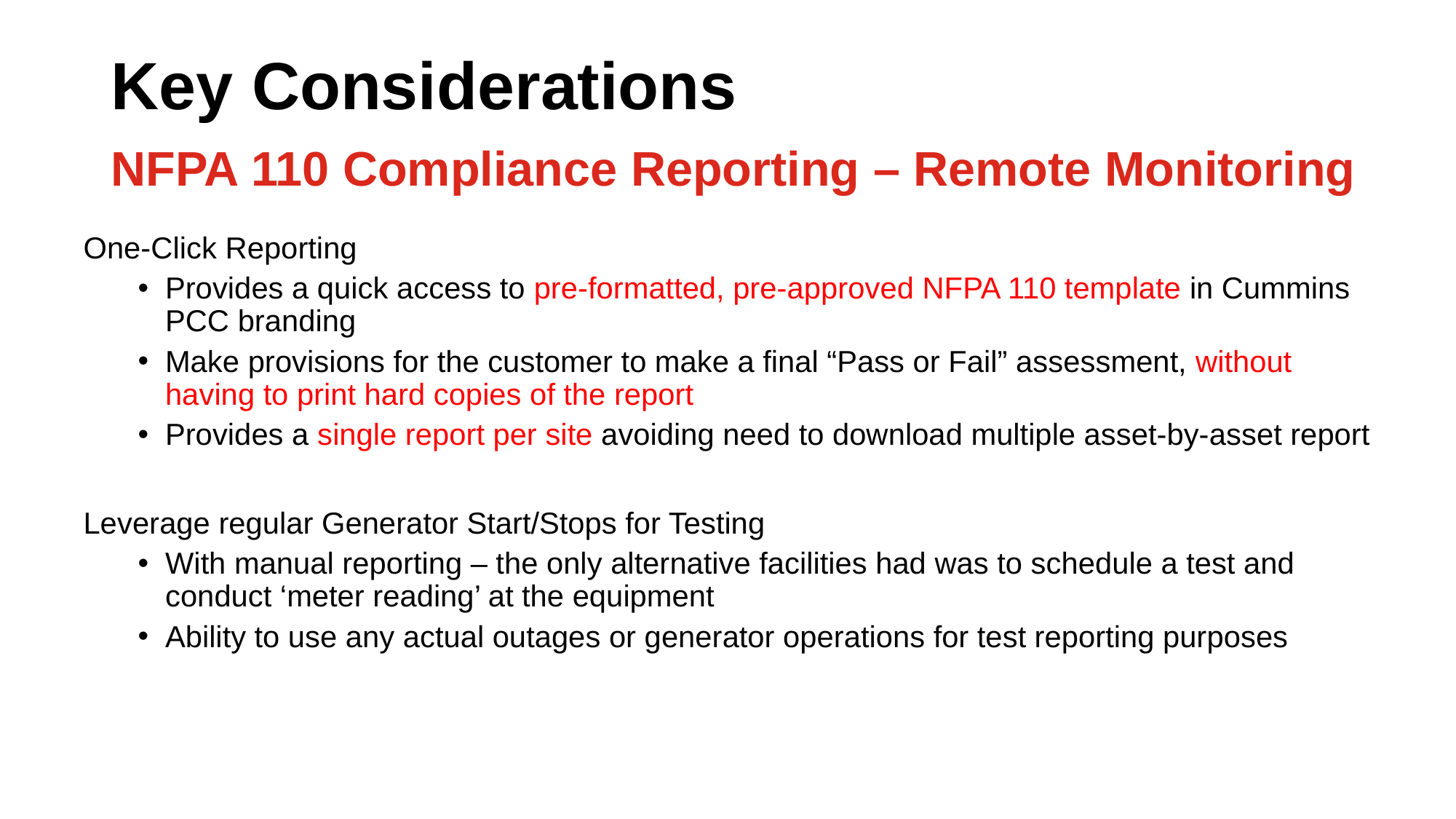

# Key Considerations NFPA 110 Compliance Reporting – Remote Monitoring
One-Click Reporting
Provides a quick access to pre-formatted, pre-approved NFPA 110 template in Cummins PCC branding
Make provisions for the customer to make a final “Pass or Fail” assessment, without having to print hard copies of the report
Provides a single report per site avoiding need to download multiple asset-by-asset report

Leverage regular Generator Start/Stops for Testing
With manual reporting – the only alternative facilities had was to schedule a test and conduct ‘meter reading’ at the equipment
Ability to use any actual outages or generator operations for test reporting purposes